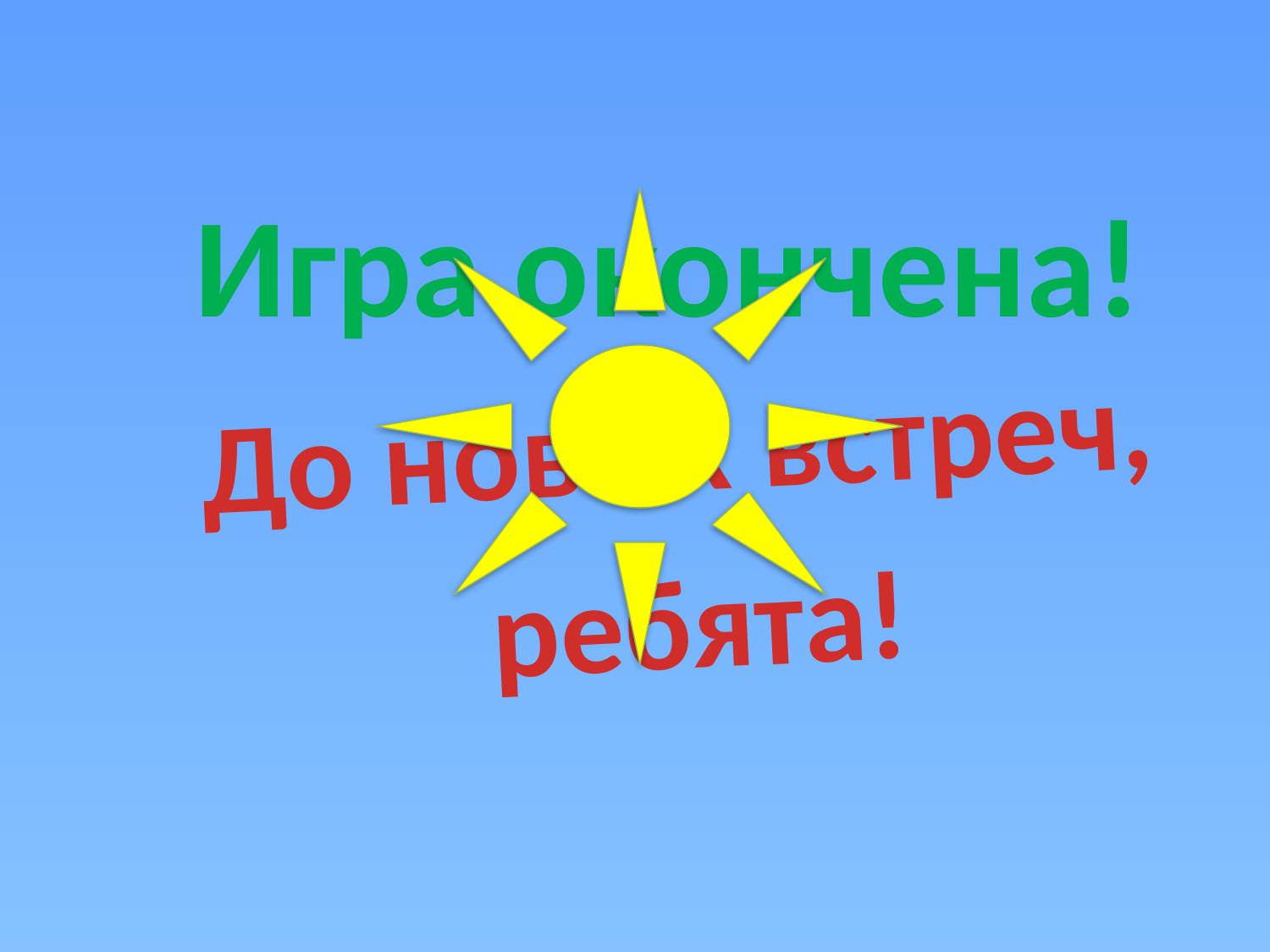

# Игра окончена!

До новых встреч,
ребята!